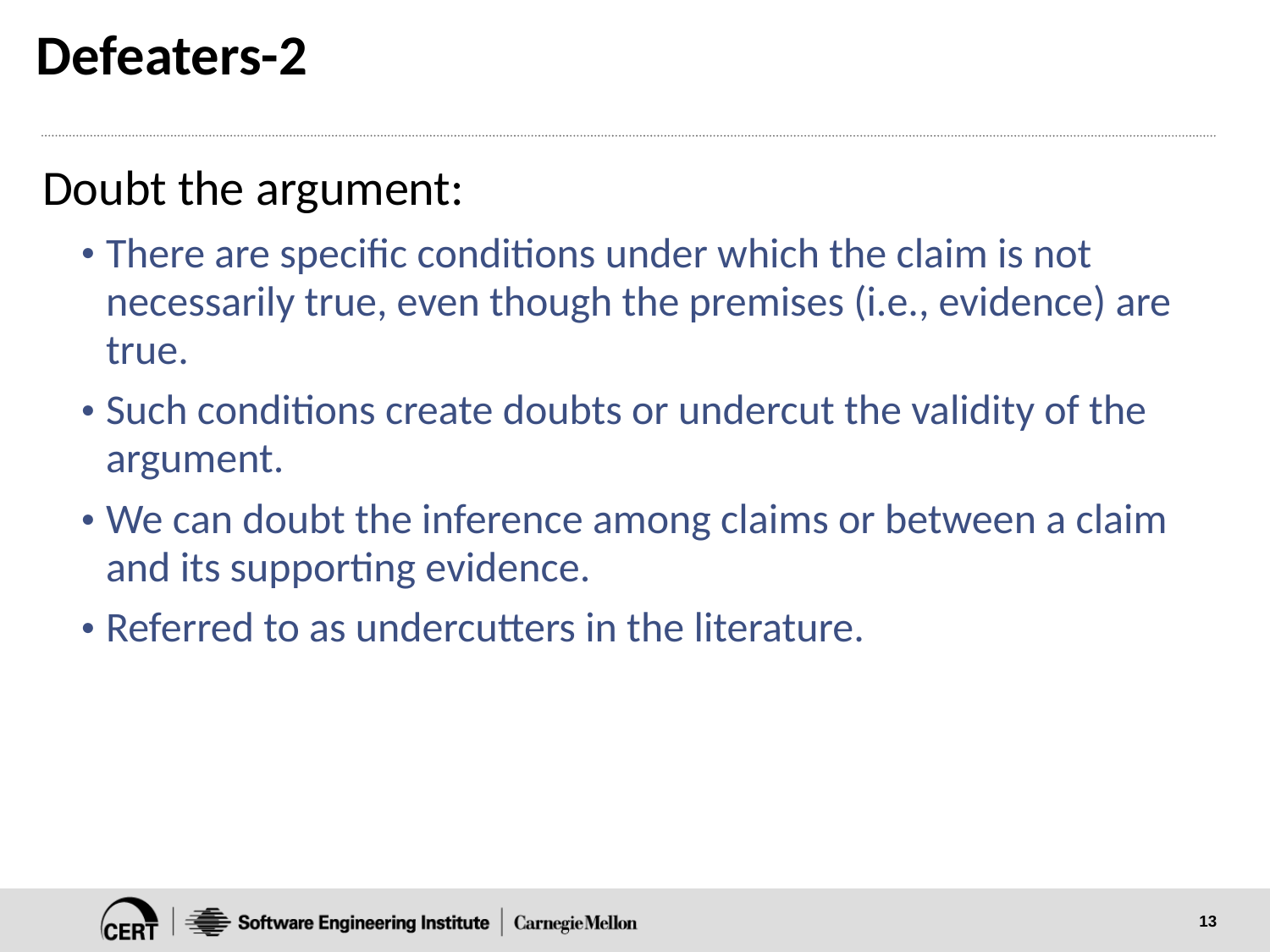

# Defeaters-2
Doubt the argument:
There are specific conditions under which the claim is not necessarily true, even though the premises (i.e., evidence) are true.
Such conditions create doubts or undercut the validity of the argument.
We can doubt the inference among claims or between a claim and its supporting evidence.
Referred to as undercutters in the literature.